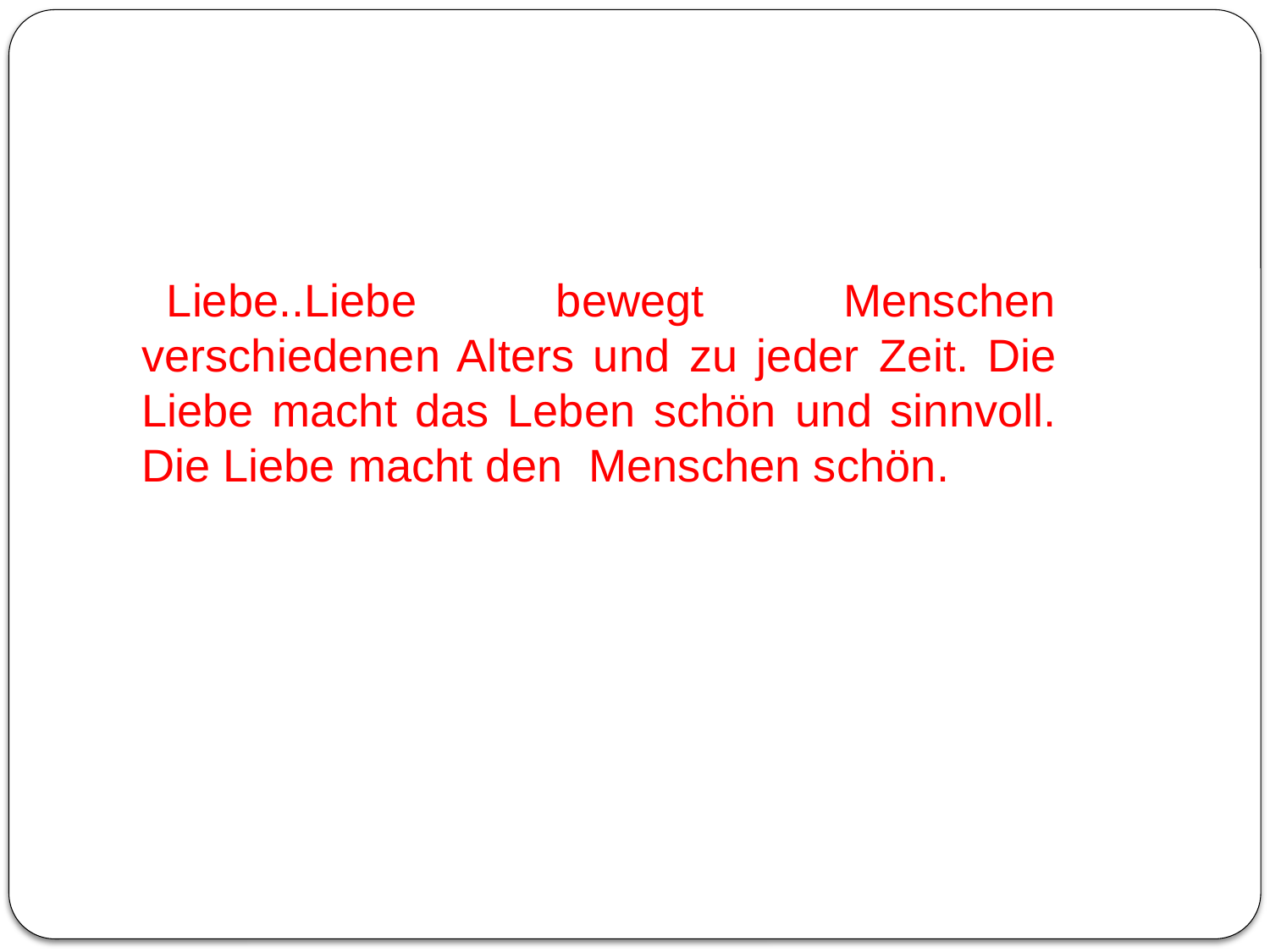

Liebe..Liebe  bewegt  Menschen verschiedenen Alters und zu jeder Zeit. Die Liebe macht das Leben schön und sinnvoll. Die Liebe macht den  Menschen schön.